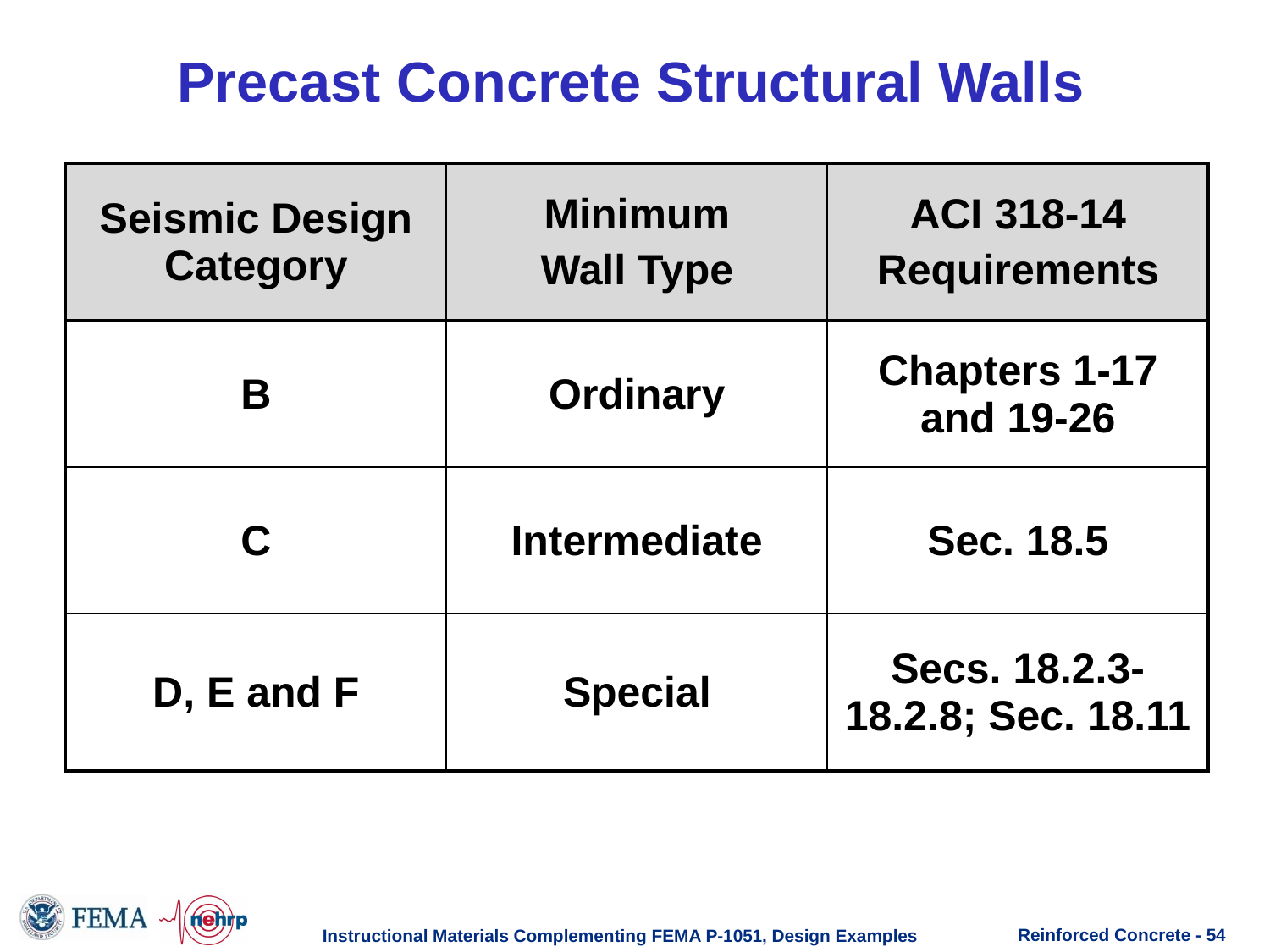

# Precast Concrete Structural Walls
| Seismic Design Category | Minimum Wall Type | ACI 318-14 Requirements |
| --- | --- | --- |
| B | Ordinary | Chapters 1-17 and 19-26 |
| C | Intermediate | Sec. 18.5 |
| D, E and F | Special | Secs. 18.2.3-18.2.8; Sec. 18.11 |
Instructional Materials Complementing FEMA P-1051, Design Examples